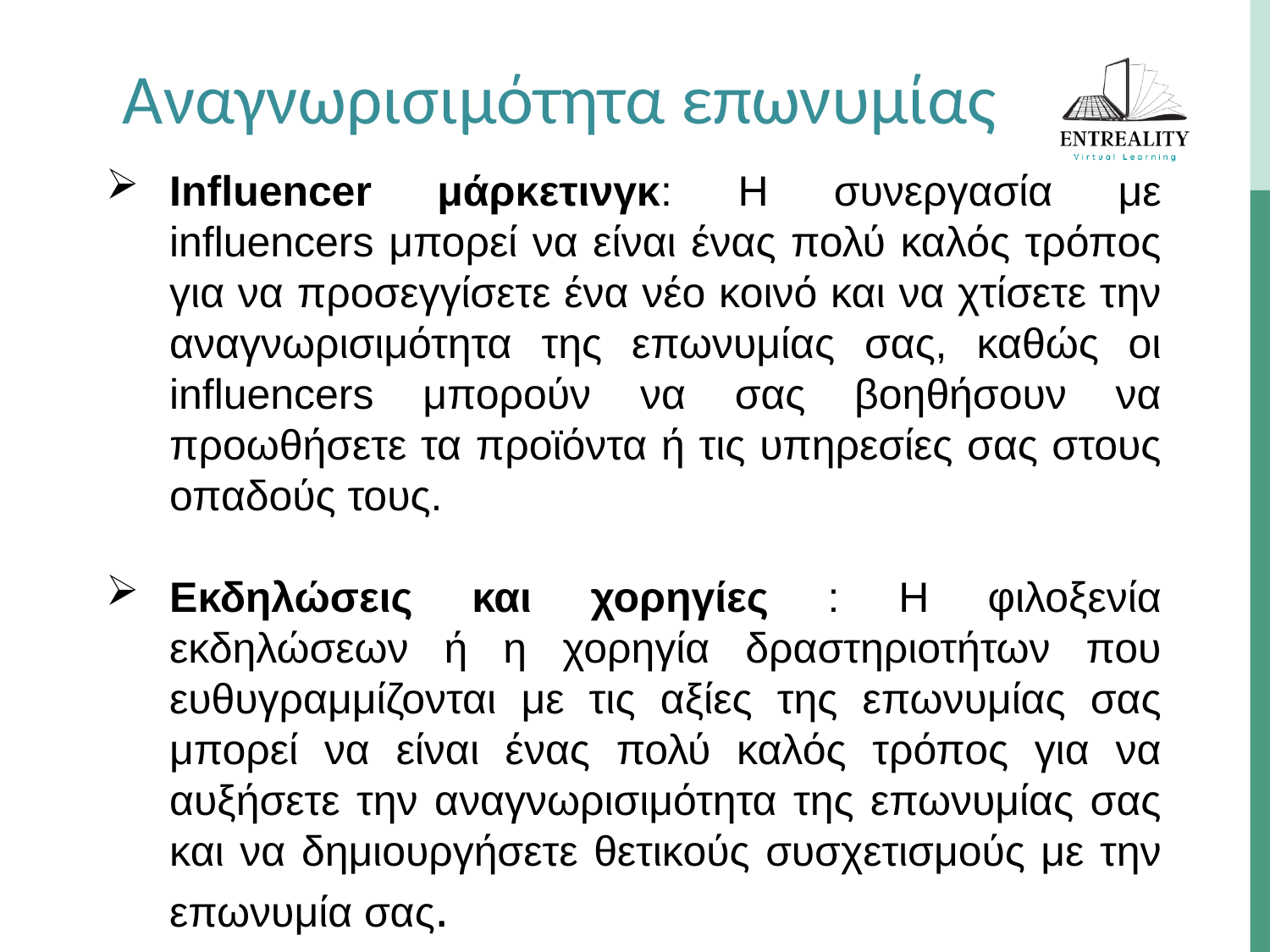

Αναγνωρισιμότητα επωνυμίας

Influencer μάρκετινγκ: Η συνεργασία με influencers μπορεί να είναι ένας πολύ καλός τρόπος για να προσεγγίσετε ένα νέο κοινό και να χτίσετε την αναγνωρισιμότητα της επωνυμίας σας, καθώς οι influencers μπορούν να σας βοηθήσουν να προωθήσετε τα προϊόντα ή τις υπηρεσίες σας στους οπαδούς τους.

Εκδηλώσεις και χορηγίες : Η φιλοξενία εκδηλώσεων ή η χορηγία δραστηριοτήτων που ευθυγραμμίζονται με τις αξίες της επωνυμίας σας μπορεί να είναι ένας πολύ καλός τρόπος για να αυξήσετε την αναγνωρισιμότητα της επωνυμίας σας και να δημιουργήσετε θετικούς συσχετισμούς με την επωνυμία σας.